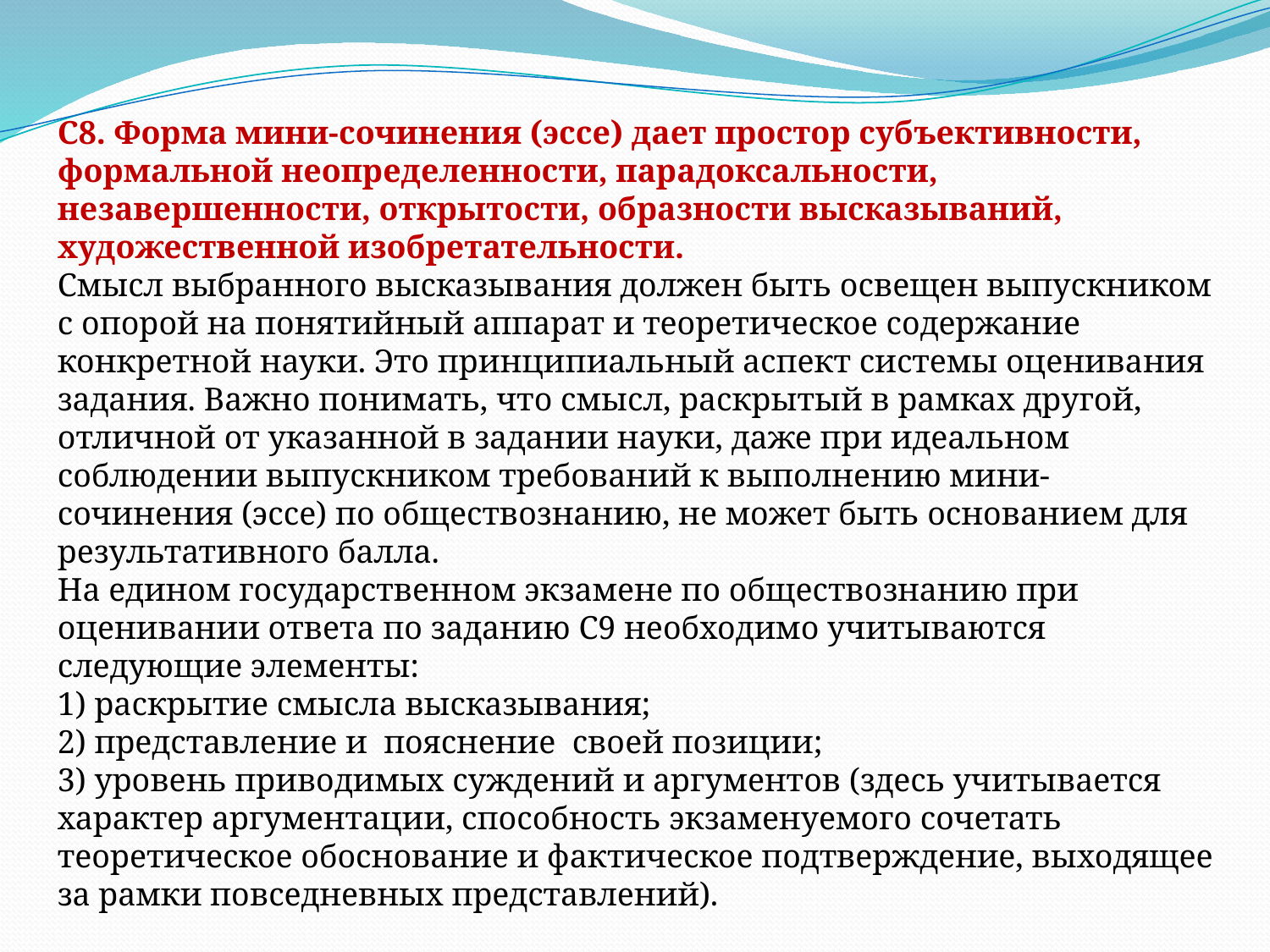

С8. Форма мини-сочинения (эссе) дает простор субъективности, формальной неопределенности, парадоксальности, незавершенности, открытости, образности высказываний, художественной изобретательности.
Смысл выбранного высказывания должен быть освещен выпускником с опорой на понятийный аппарат и теоретическое содержание конкретной науки. Это принципиальный аспект системы оценивания задания. Важно понимать, что смысл, раскрытый в рамках другой, отличной от указанной в задании науки, даже при идеальном соблюдении выпускником требований к выполнению мини-сочинения (эссе) по обществознанию, не может быть основанием для результативного балла.
На едином государственном экзамене по обществознанию при оценивании ответа по заданию С9 необходимо учитываются  следующие элементы:
1) раскрытие смысла высказывания;
2) представление и  пояснение  своей позиции;
3) уровень приводимых суждений и аргументов (здесь учитывается характер аргументации, способность экзаменуемого сочетать теоретическое обоснование и фактическое подтверждение, выходящее за рамки повседневных представлений).